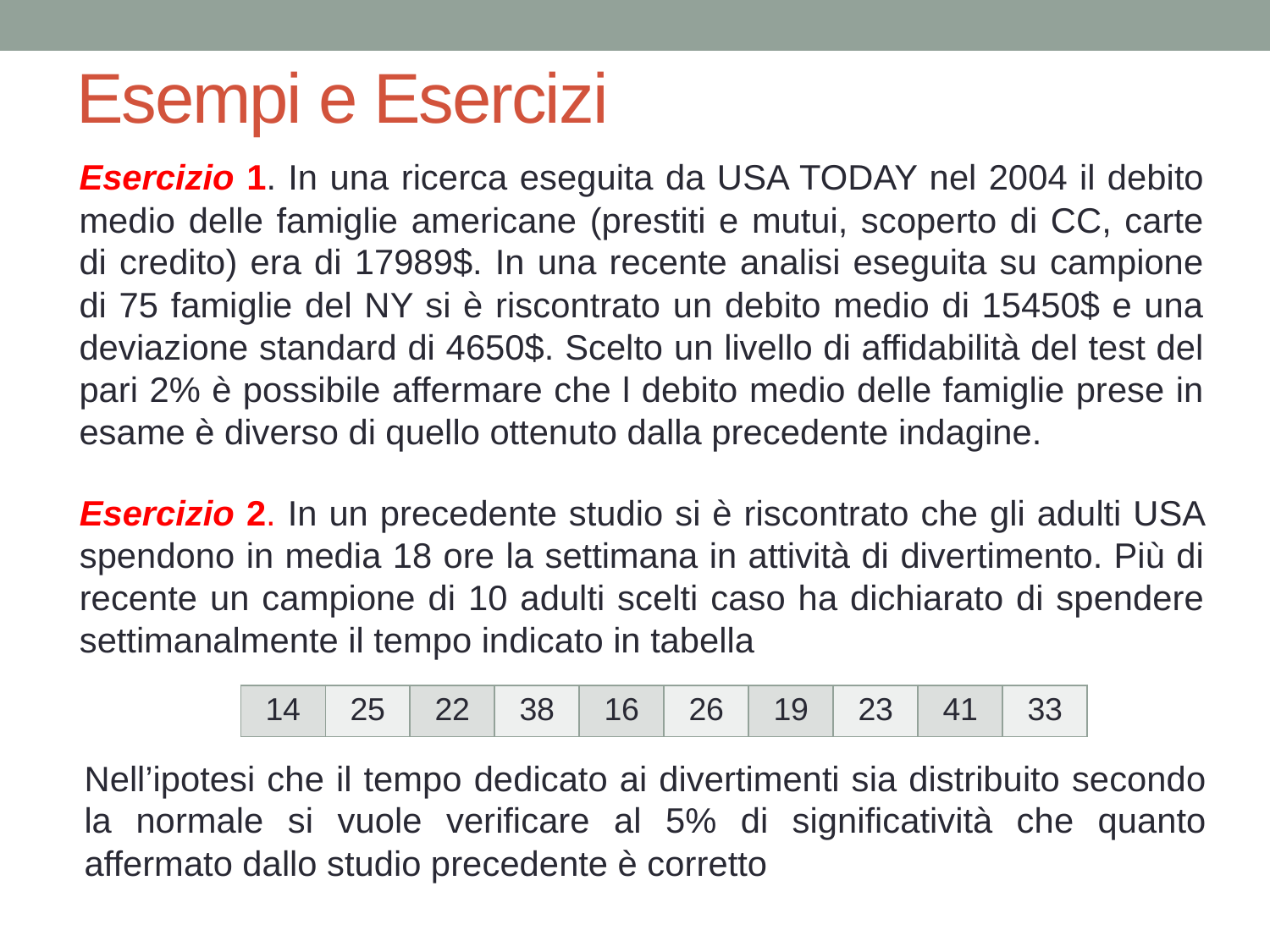

# Esempi e Esercizi
Esercizio 1. In una ricerca eseguita da USA TODAY nel 2004 il debito medio delle famiglie americane (prestiti e mutui, scoperto di CC, carte di credito) era di 17989$. In una recente analisi eseguita su campione di 75 famiglie del NY si è riscontrato un debito medio di 15450$ e una deviazione standard di 4650$. Scelto un livello di affidabilità del test del pari 2% è possibile affermare che l debito medio delle famiglie prese in esame è diverso di quello ottenuto dalla precedente indagine.
Esercizio 2. In un precedente studio si è riscontrato che gli adulti USA spendono in media 18 ore la settimana in attività di divertimento. Più di recente un campione di 10 adulti scelti caso ha dichiarato di spendere settimanalmente il tempo indicato in tabella
| 14 | 25 | 22 | 38 | 16 | 26 | 19 | 23 | 41 | 33 |
| --- | --- | --- | --- | --- | --- | --- | --- | --- | --- |
Nell’ipotesi che il tempo dedicato ai divertimenti sia distribuito secondo la normale si vuole verificare al 5% di significatività che quanto affermato dallo studio precedente è corretto